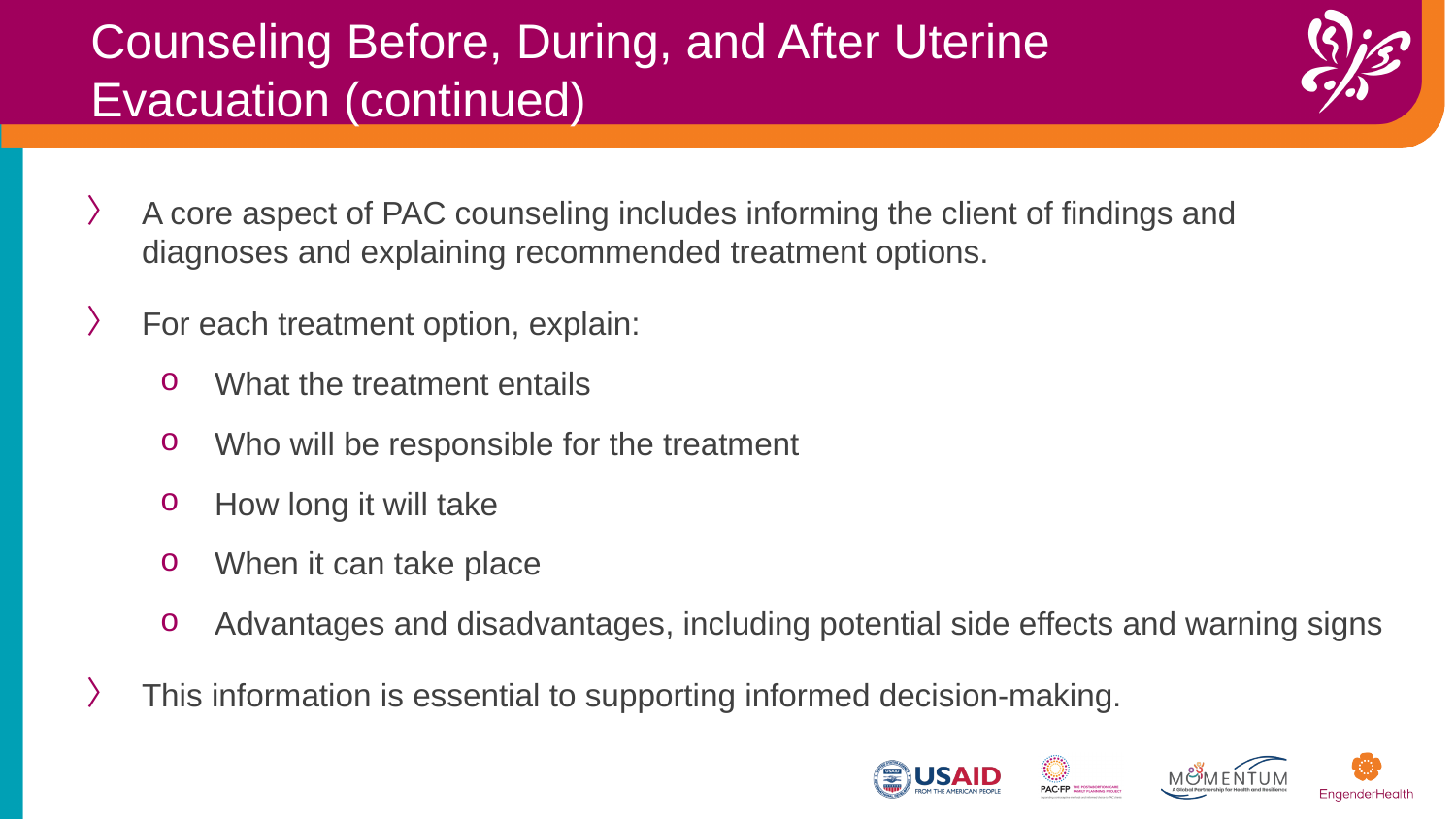

Counseling Before, During, and After Uterine Evacuation (continued)
A core aspect of PAC counseling includes informing the client of findings and diagnoses and explaining recommended treatment options.
For each treatment option, explain:
What the treatment entails
Who will be responsible for the treatment
How long it will take
When it can take place
Advantages and disadvantages, including potential side effects and warning signs
This information is essential to supporting informed decision-making.